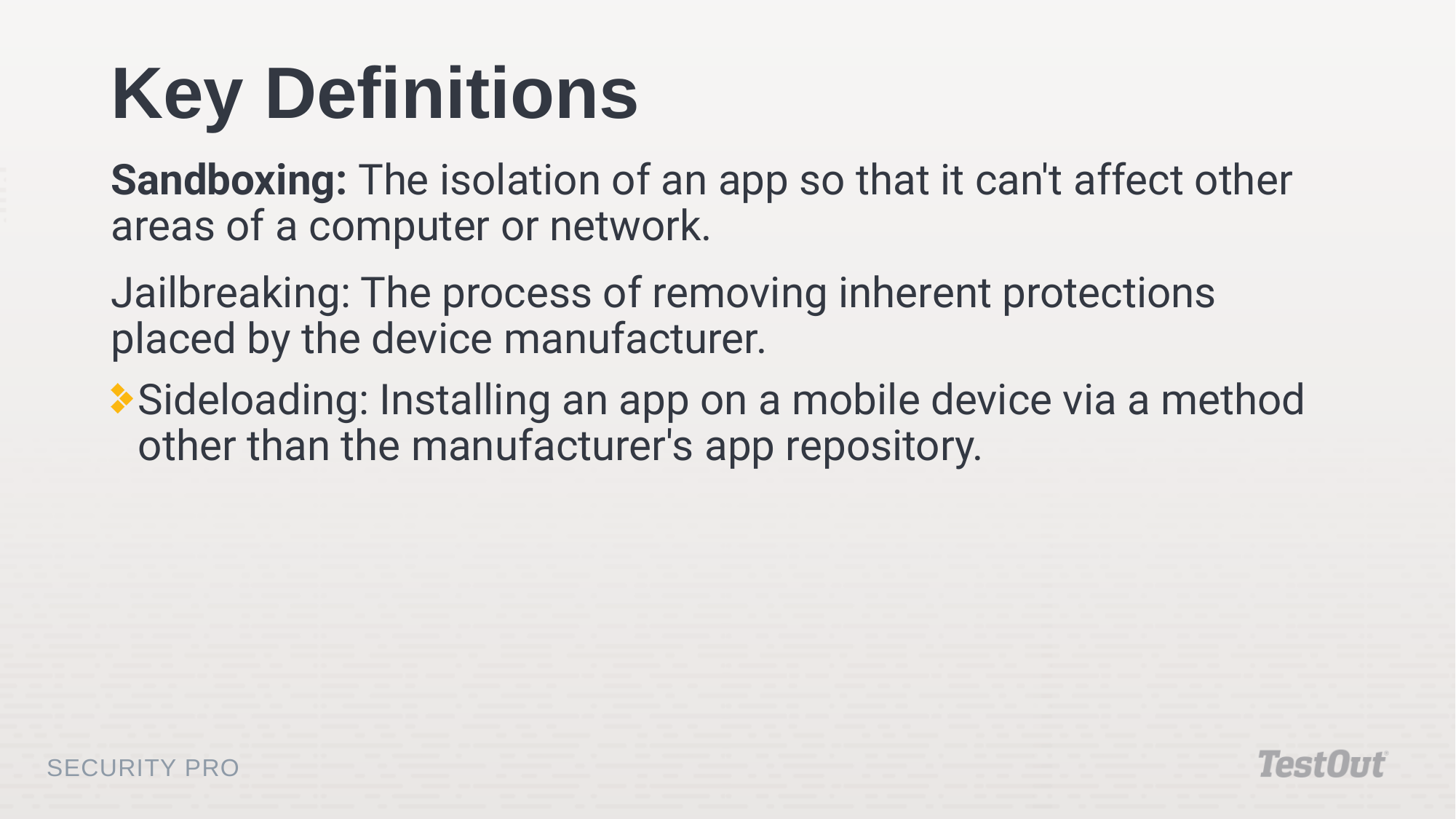

# Key Definitions
Sandboxing: The isolation of an app so that it can't affect other areas of a computer or network.
Jailbreaking: The process of removing inherent protections placed by the device manufacturer.
Sideloading: Installing an app on a mobile device via a method other than the manufacturer's app repository.
Security Pro